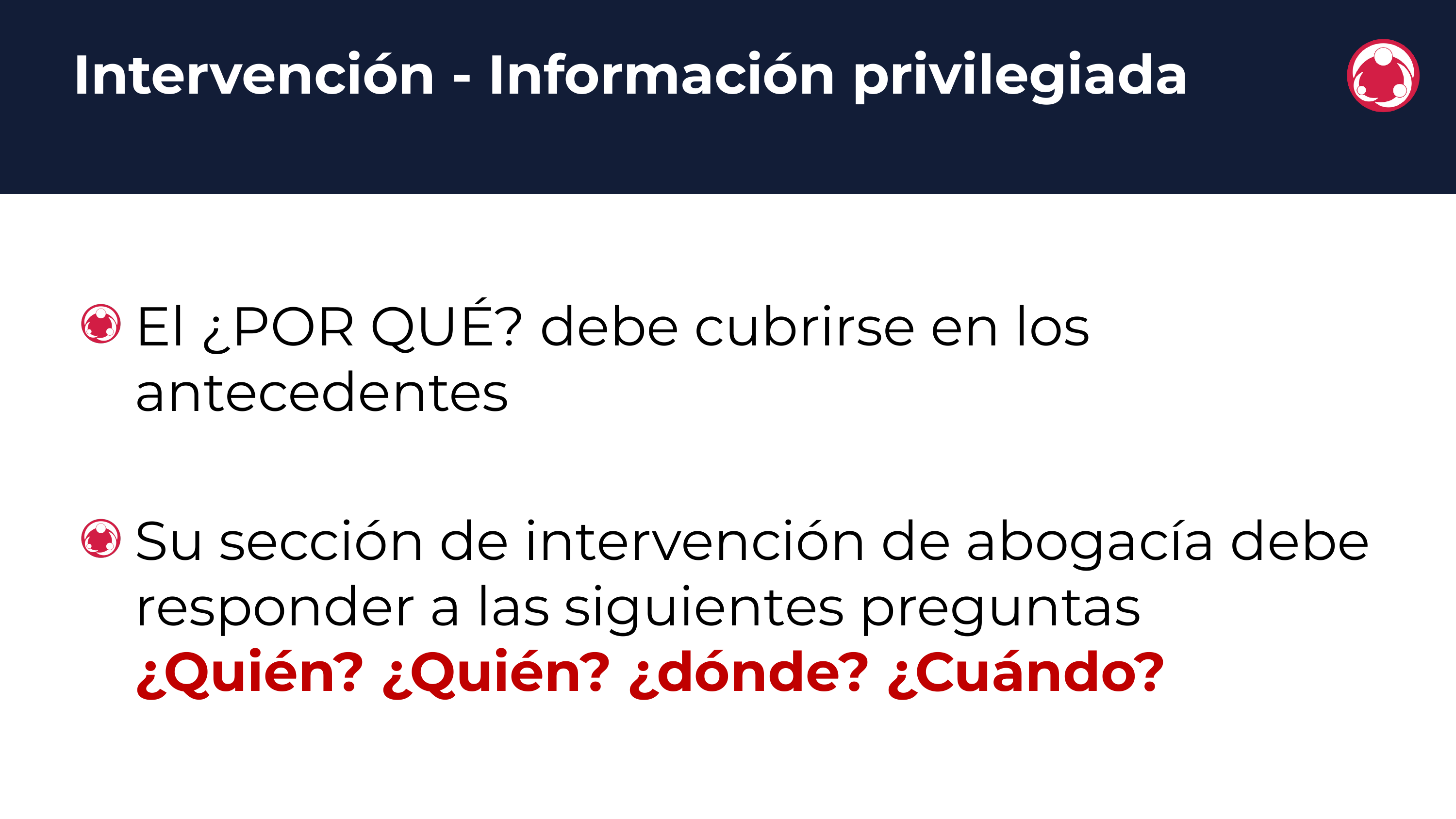

Intervención - Información privilegiada

El ¿POR QUÉ? debe cubrirse en los antecedentes

Su sección de intervención de abogacía debe responder a las siguientes preguntas ¿Quién? ¿Quién? ¿dónde? ¿Cuándo?